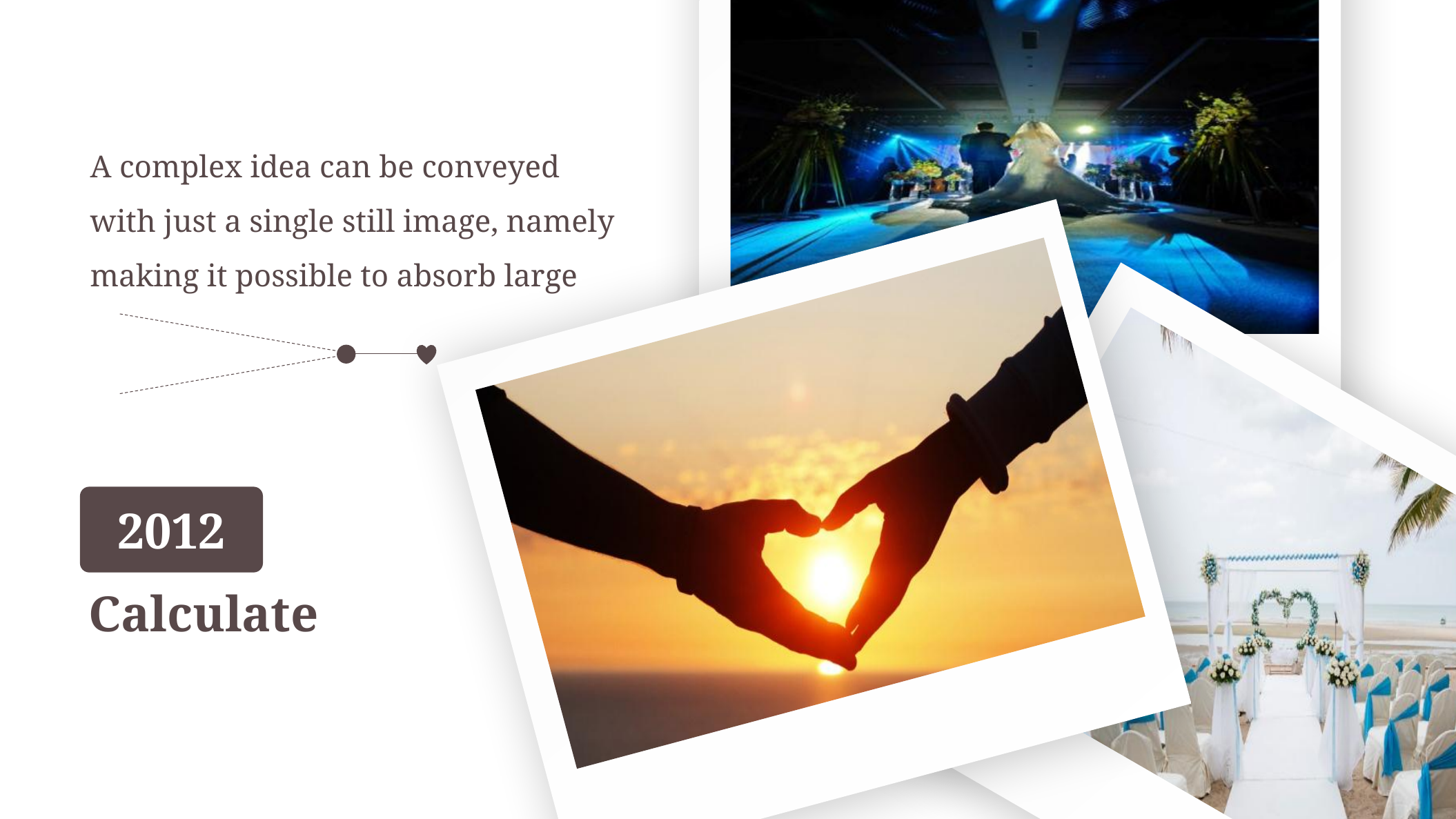

A complex idea can be conveyed with just a single still image, namely making it possible to absorb large

2012
Calculate